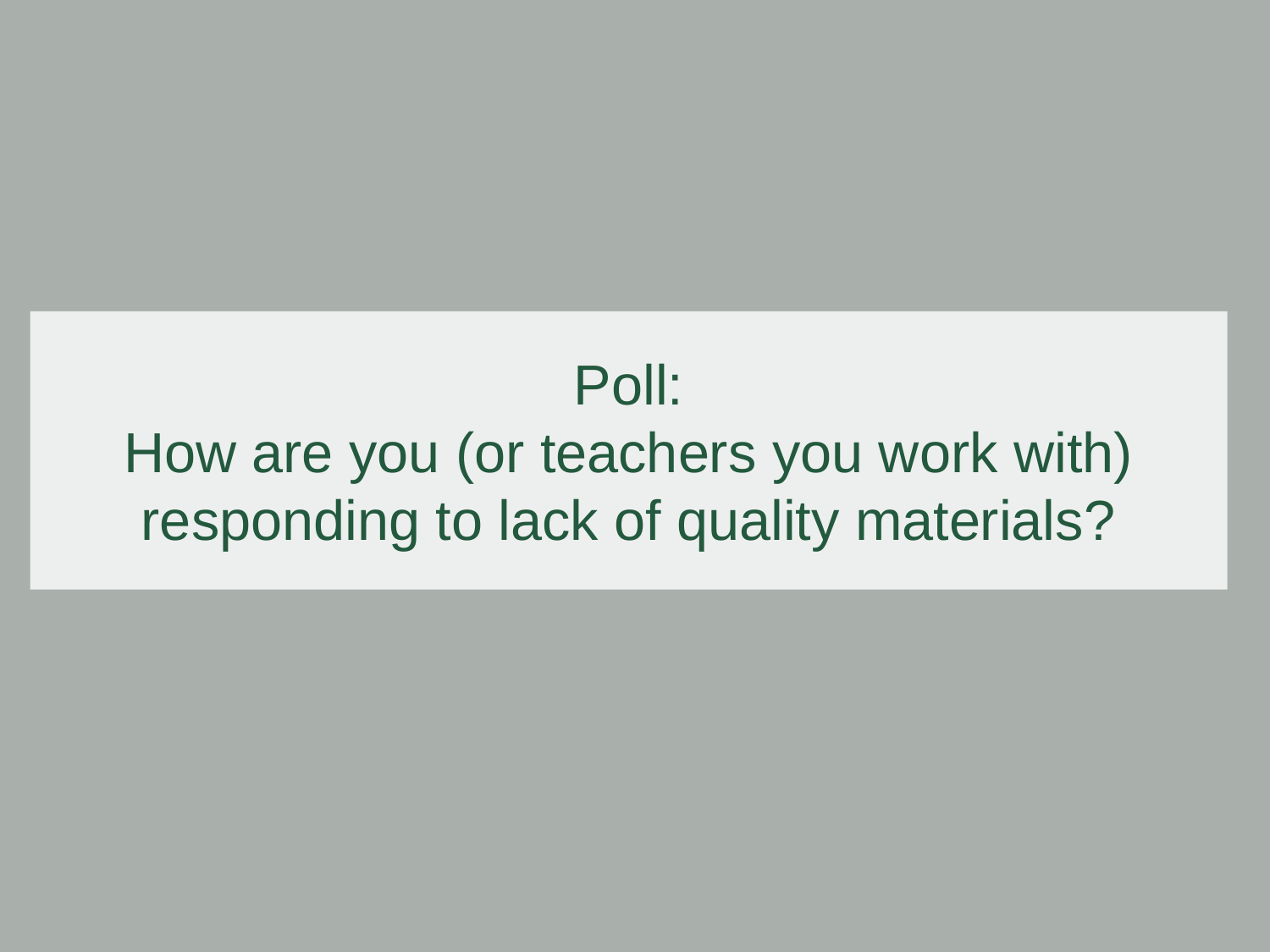

# Poll:
How are you (or teachers you work with) responding to lack of quality materials?